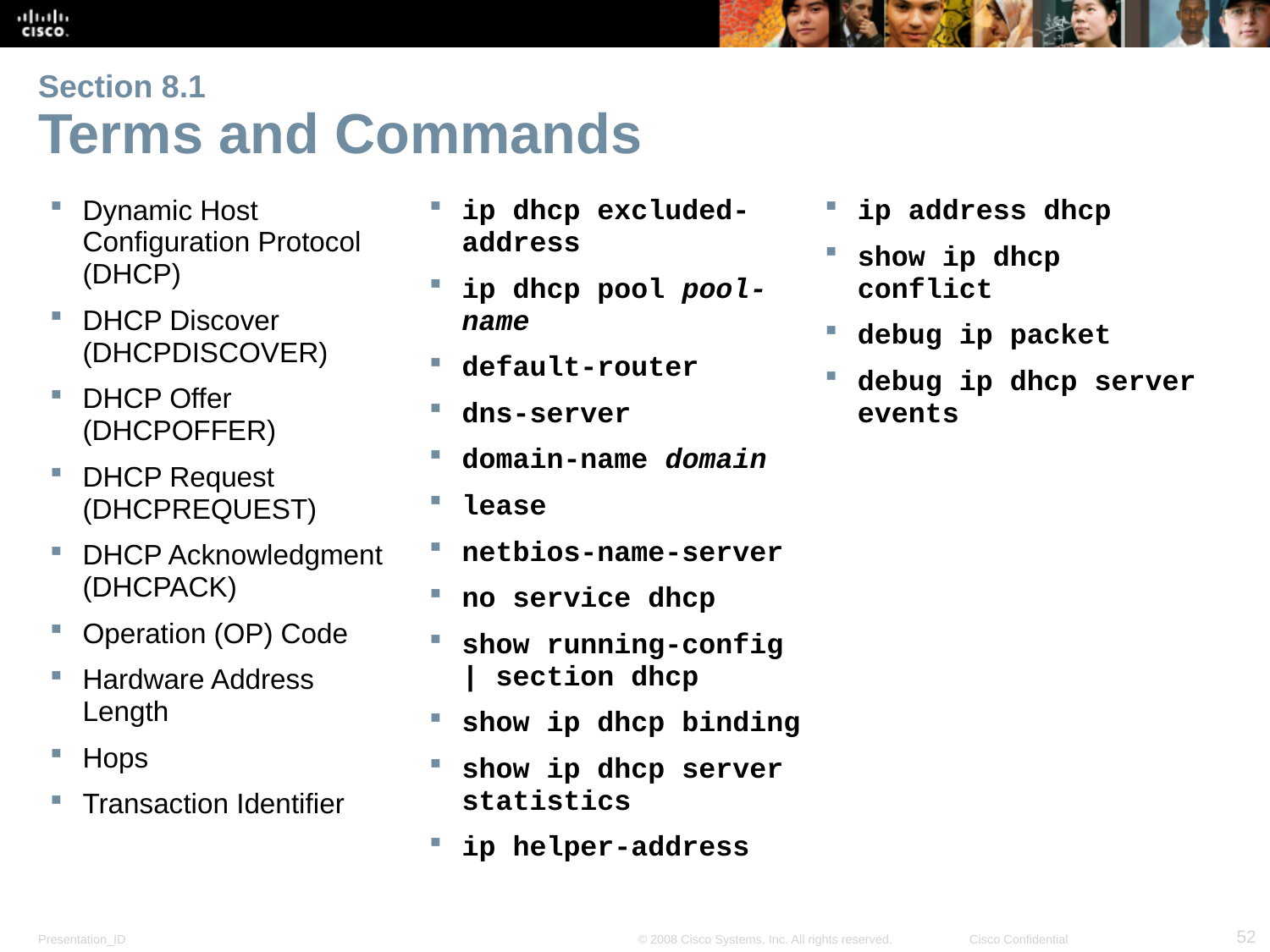

# Section 8.1 Terms and Commands
Dynamic Host Configuration Protocol (DHCP)
DHCP Discover (DHCPDISCOVER)
DHCP Offer (DHCPOFFER)
DHCP Request (DHCPREQUEST)
DHCP Acknowledgment (DHCPACK)
Operation (OP) Code
Hardware Address Length
Hops
Transaction Identifier

ip dhcp excluded-address
ip dhcp pool pool-name
default-router
dns-server
domain-name domain
lease
netbios-name-server
no service dhcp
show running-config | section dhcp
show ip dhcp binding
show ip dhcp server statistics
ip helper-address
ip address dhcp
show ip dhcp conflict
debug ip packet
debug ip dhcp server events